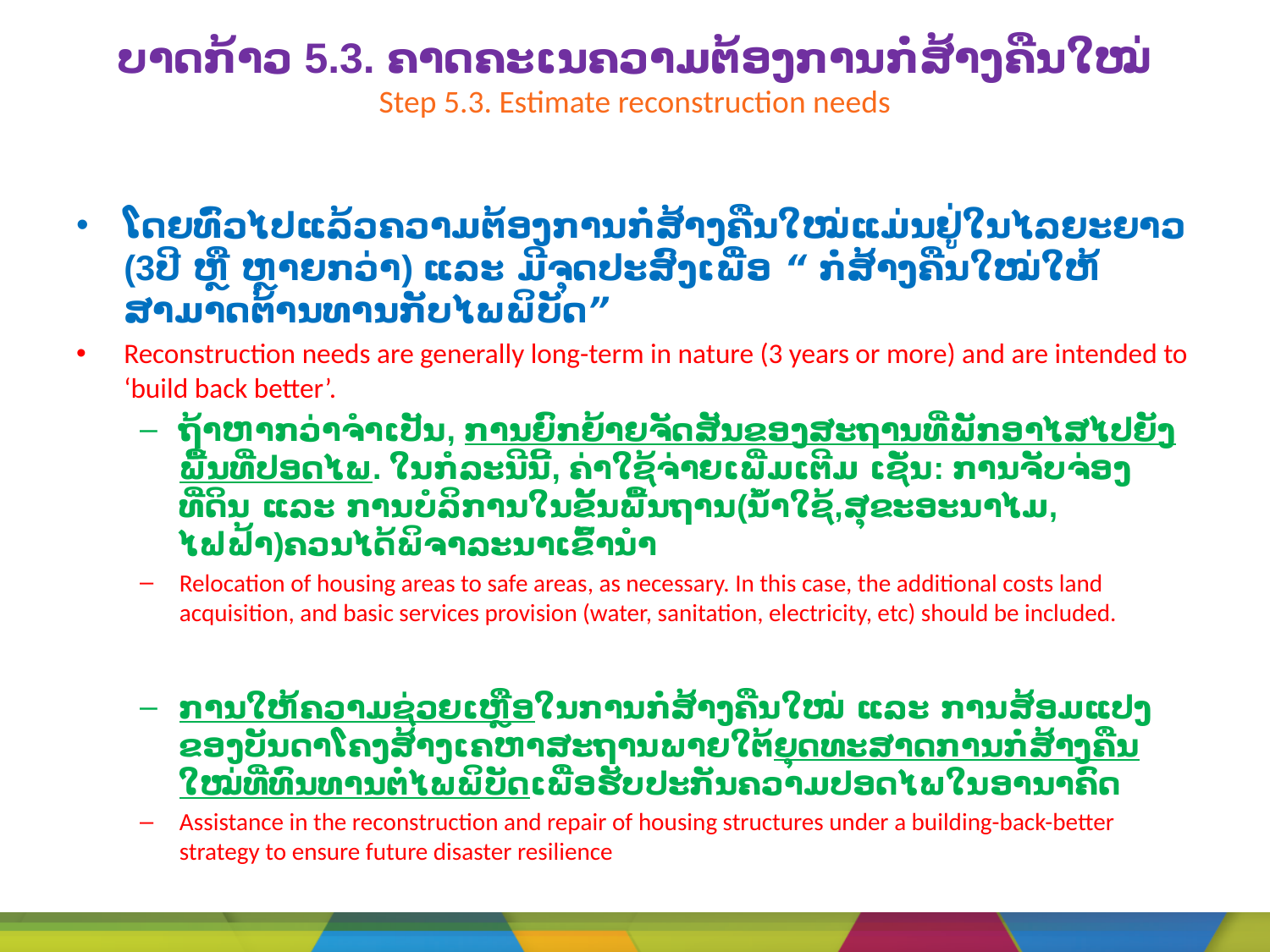

# ບາດກ້າວ 5.3. ຄາດຄະເນຄວາມຕ້ອງການກໍ່ສ້າງຄືນໃໝ່ Step 5.3. Estimate reconstruction needs
ໂດຍທົ່ວໄປແລ້ວຄວາມ​ຕ້ອງການ​ກໍ່ສ້າງ​ຄືນ​ໃໝ່​ແມ່ນຢູ່​ໃນ​ໄລຍະ​ຍາວ​ (3ປີ ​ຫຼື​ ຫຼາຍ​ກວ່າ) ​ແລະ ມີຈຸດປະສົງ​ເພື່ອ “ ກໍ່ສ້າງ​ຄືນ​ໃໝ່​ໃຫ້ສາມາດ​ຕ້ານທານ​ກັບ​ໄພພິບັດ”
Reconstruction needs are generally long-term in nature (3 years or more) and are intended to ‘build back better’.
ຖ້າຫາກວ່າຈຳເປັນ, ການຍົກຍ້າຍຈັດສັນຂອງສະຖານທີ່ພັກອາໄສໄປຍັງພື້ນທີ່ປອດໄພ. ໃນກໍລະນີນີ້, ຄ່າໃຊ້ຈ່າຍເພີ່ມເຕີມ ເຊັ່ນ: ການຈັບຈ່ອງທີ່ດິນ ແລະ ການບໍລິການໃນຂັ້ນພື້ນຖານ(ນ້ຳໃຊ້,ສຸຂະອະນາໄມ, ໄຟຟ້າ)ຄວນໄດ້ພິຈາລະນາເຂົ້ານໍາ
Relocation of housing areas to safe areas, as necessary. In this case, the additional costs land acquisition, and basic services provision (water, sanitation, electricity, etc) should be included.

ການໃຫ້ຄວາມຊ່ວຍເຫຼືອໃນການກໍ່ສ້າງຄືນໃໝ່ ແລະ ການສ້ອມແປງຂອງບັນດາໂຄງສ້າງເຄຫາສະຖານພາຍໃຕ້ຍຸດທະສາດການກໍ່ສ້າງຄືນໃໝ່ທີ່ທົນທານຕໍ່ໄພພິບັດເພື່ອຮັບປະກັນຄວາມປອດໄພໃນອານາຄົດ
Assistance in the reconstruction and repair of housing structures under a building-back-better strategy to ensure future disaster resilience